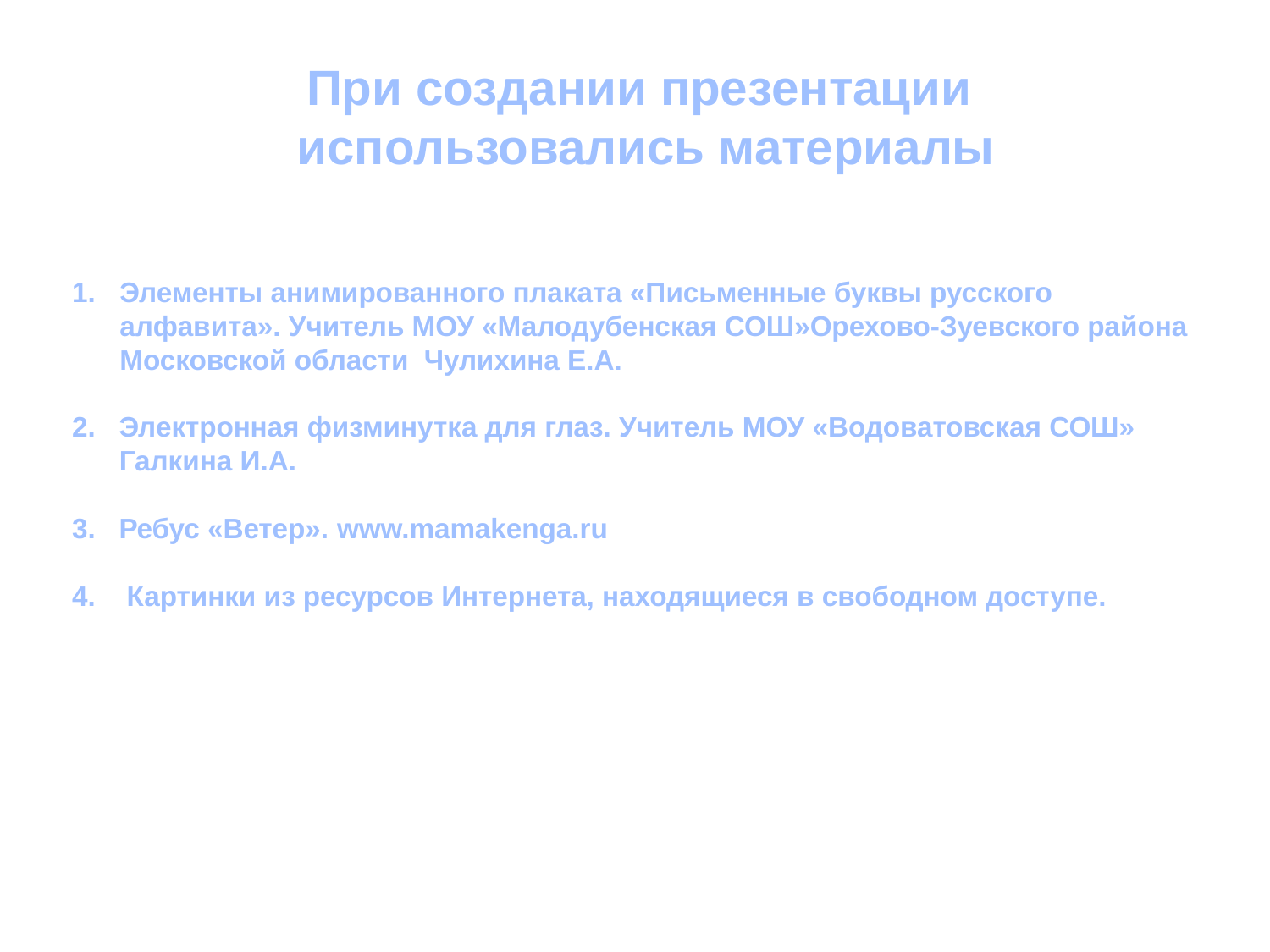

При создании презентации
использовались материалы
Элементы анимированного плаката «Письменные буквы русского алфавита». Учитель МОУ «Малодубенская СОШ»Орехово-Зуевского района Московской области  Чулихина Е.А.

2.   Электронная физминутка для глаз. Учитель МОУ «Водоватовская СОШ»
      Галкина И.А.

3.   Ребус «Ветер». www.mamakenga.ru

4.    Картинки из ресурсов Интернета, находящиеся в свободном доступе.